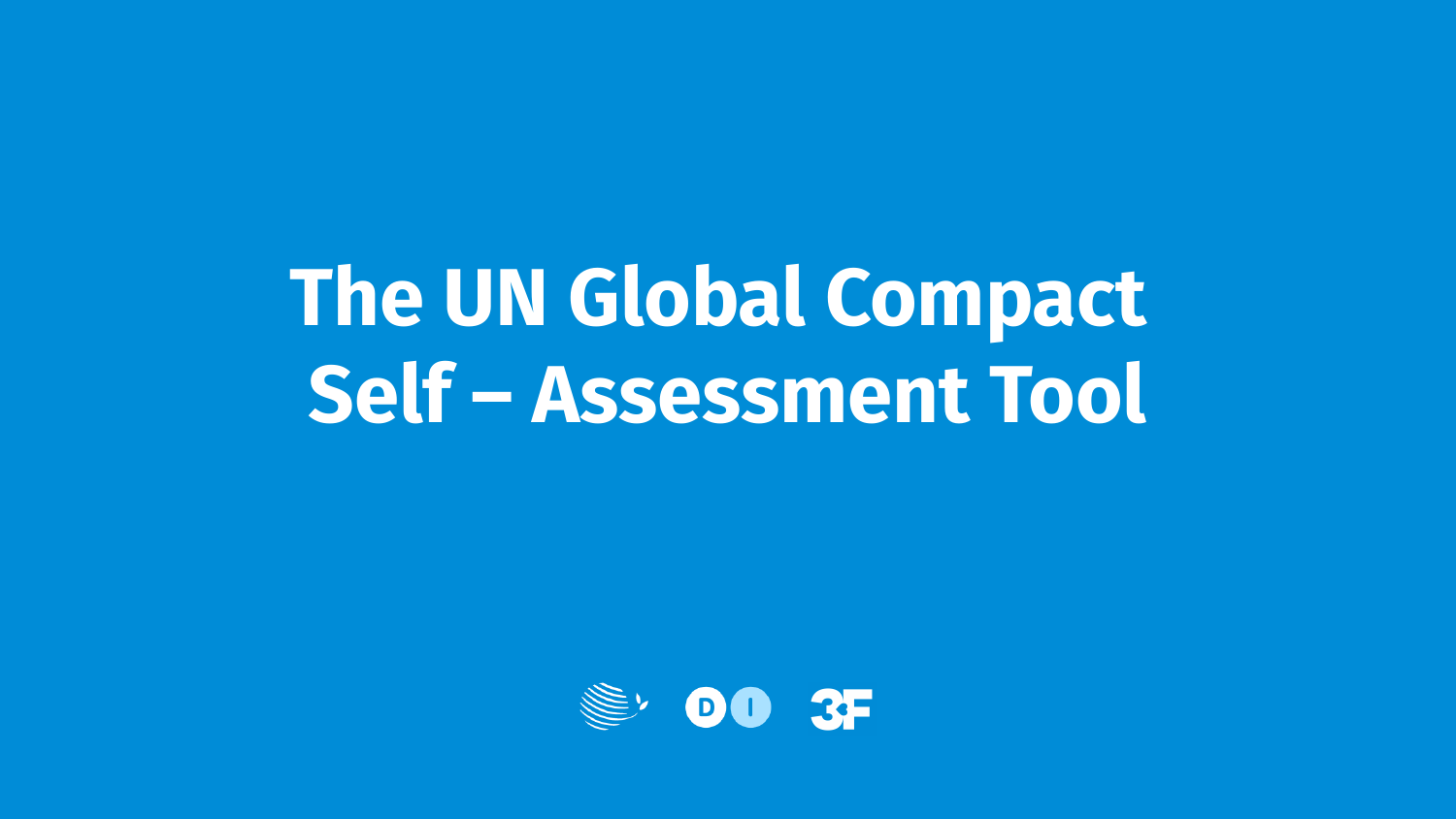

# The UN Global Compact Self – Assessment Tool